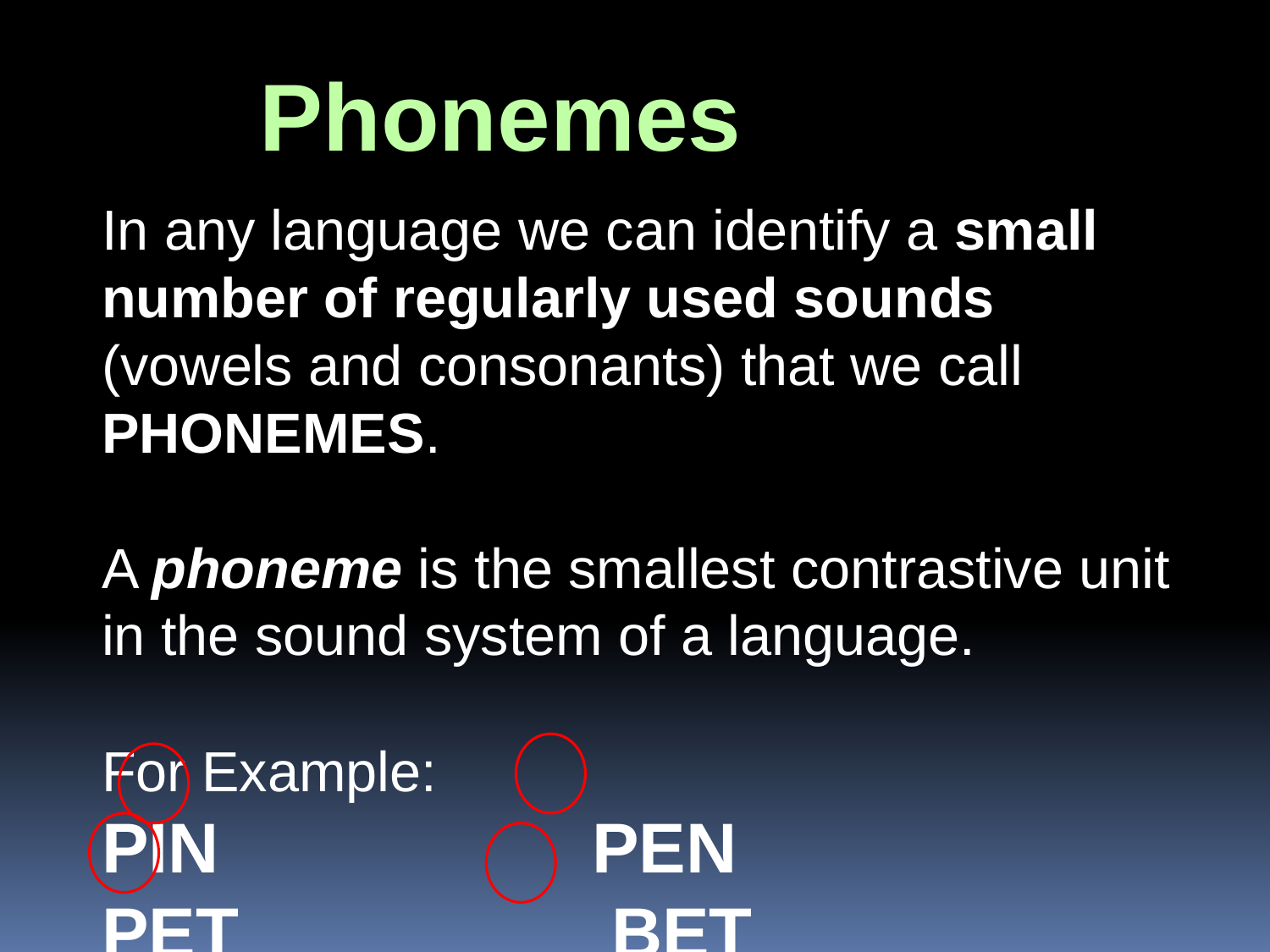

Phonemes
In any language we can identify a small number of regularly used sounds (vowels and consonants) that we call PHONEMES.

A phoneme is the smallest contrastive unit in the sound system of a language.

For Example:
PIN                   PEN
PET                   BET